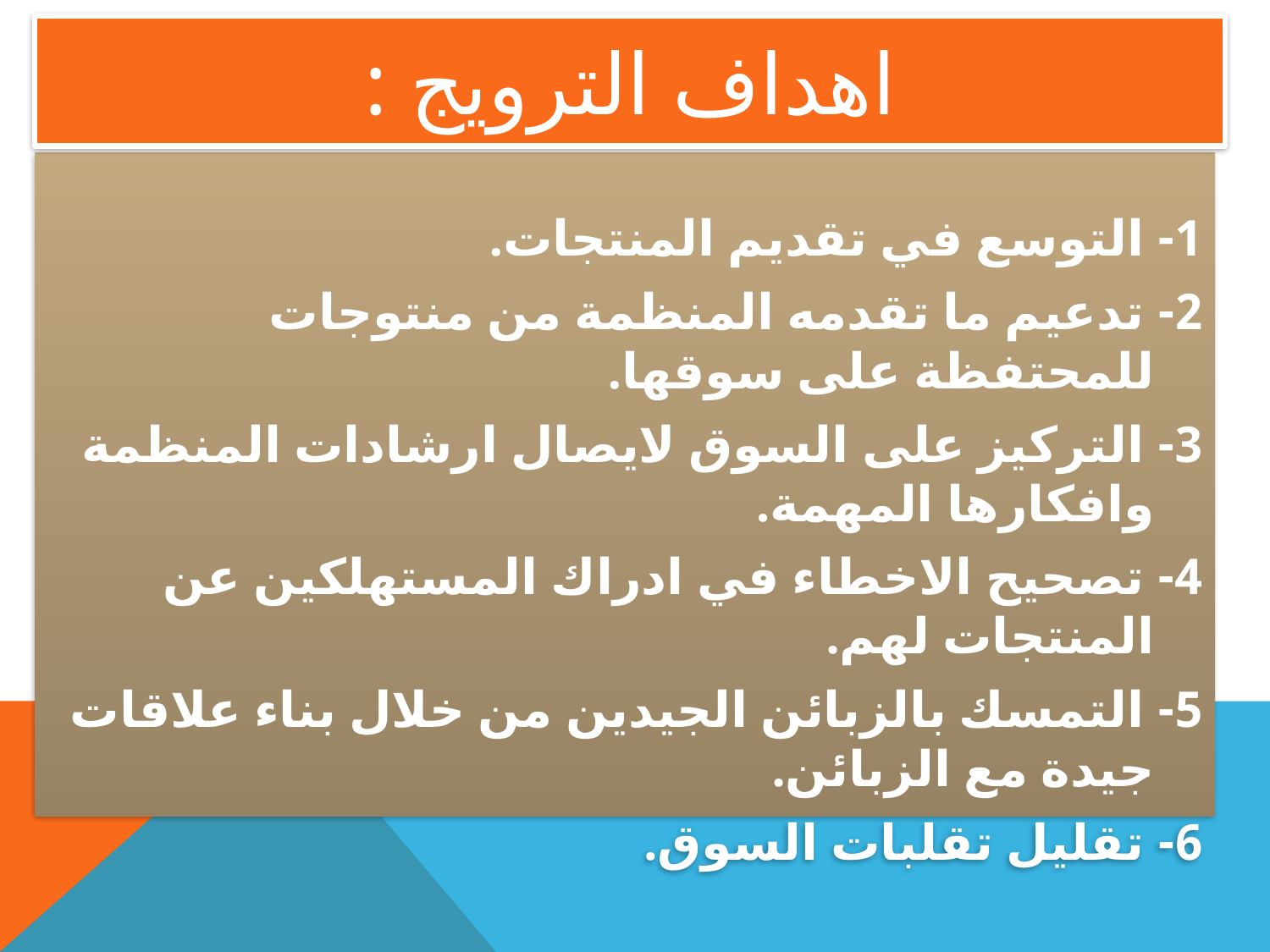

# اهداف الترويج :

1- التوسع في تقديم المنتجات.
2- تدعيم ما تقدمه المنظمة من منتوجات للمحتفظة على سوقها.
3- التركيز على السوق لايصال ارشادات المنظمة وافكارها المهمة.
4- تصحيح الاخطاء في ادراك المستهلكين عن المنتجات لهم.
5- التمسك بالزبائن الجيدين من خلال بناء علاقات جيدة مع الزبائن.
6- تقليل تقلبات السوق.